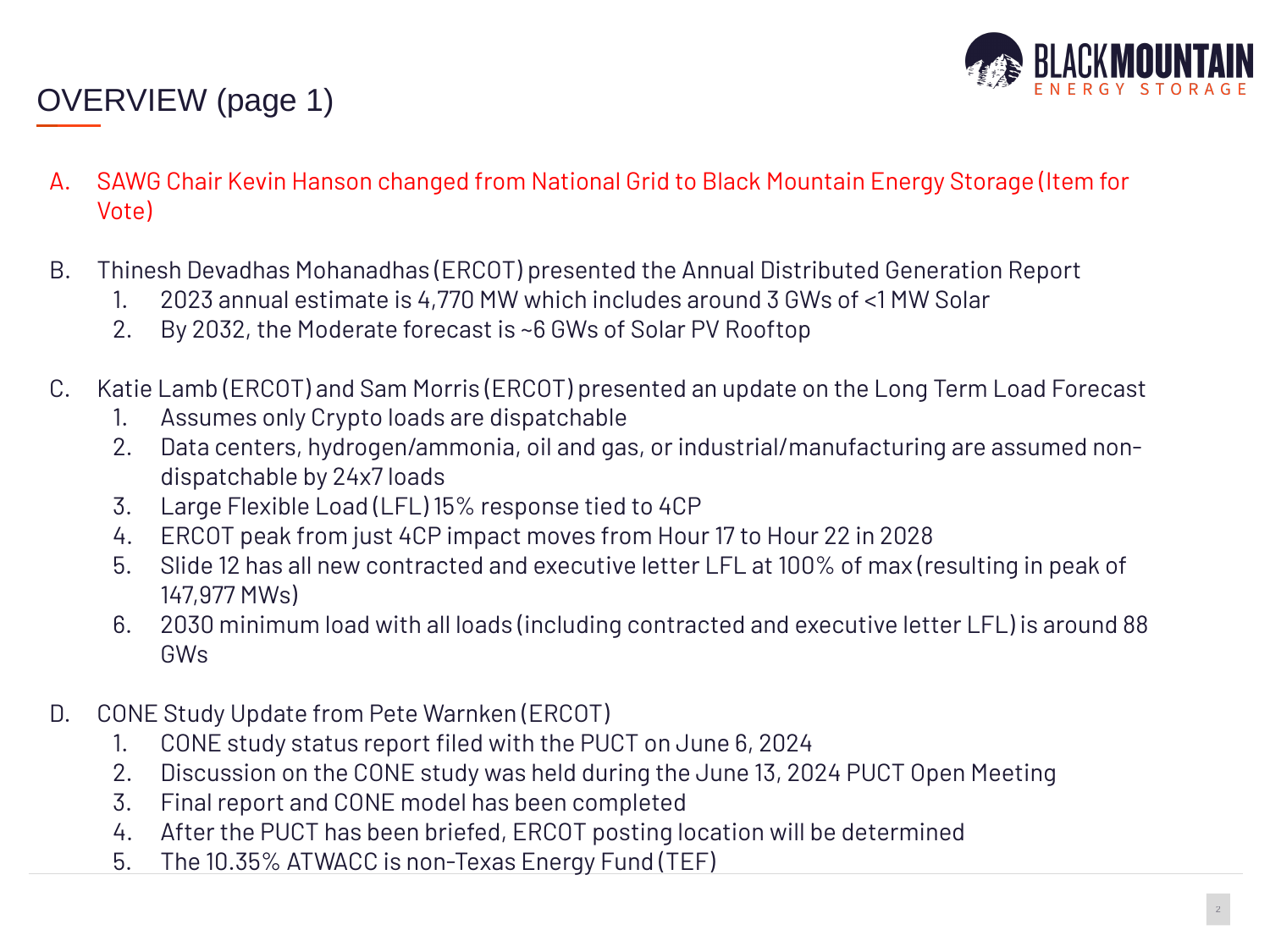

OVERVIEW (page 1)
SAWG Chair Kevin Hanson changed from National Grid to Black Mountain Energy Storage (Item for Vote)

Thinesh Devadhas Mohanadhas (ERCOT) presented the Annual Distributed Generation Report
2023 annual estimate is 4,770 MW which includes around 3 GWs of <1 MW Solar
By 2032, the Moderate forecast is ~6 GWs of Solar PV Rooftop

Katie Lamb (ERCOT) and Sam Morris (ERCOT) presented an update on the Long Term Load Forecast
Assumes only Crypto loads are dispatchable
Data centers, hydrogen/ammonia, oil and gas, or industrial/manufacturing are assumed non-dispatchable by 24x7 loads
Large Flexible Load (LFL) 15% response tied to 4CP
ERCOT peak from just 4CP impact moves from Hour 17 to Hour 22 in 2028
Slide 12 has all new contracted and executive letter LFL at 100% of max (resulting in peak of 147,977 MWs)
2030 minimum load with all loads (including contracted and executive letter LFL) is around 88 GWs

CONE Study Update from Pete Warnken (ERCOT)
CONE study status report filed with the PUCT on June 6, 2024
Discussion on the CONE study was held during the June 13, 2024 PUCT Open Meeting
Final report and CONE model has been completed
After the PUCT has been briefed, ERCOT posting location will be determined
The 10.35% ATWACC is non-Texas Energy Fund (TEF)